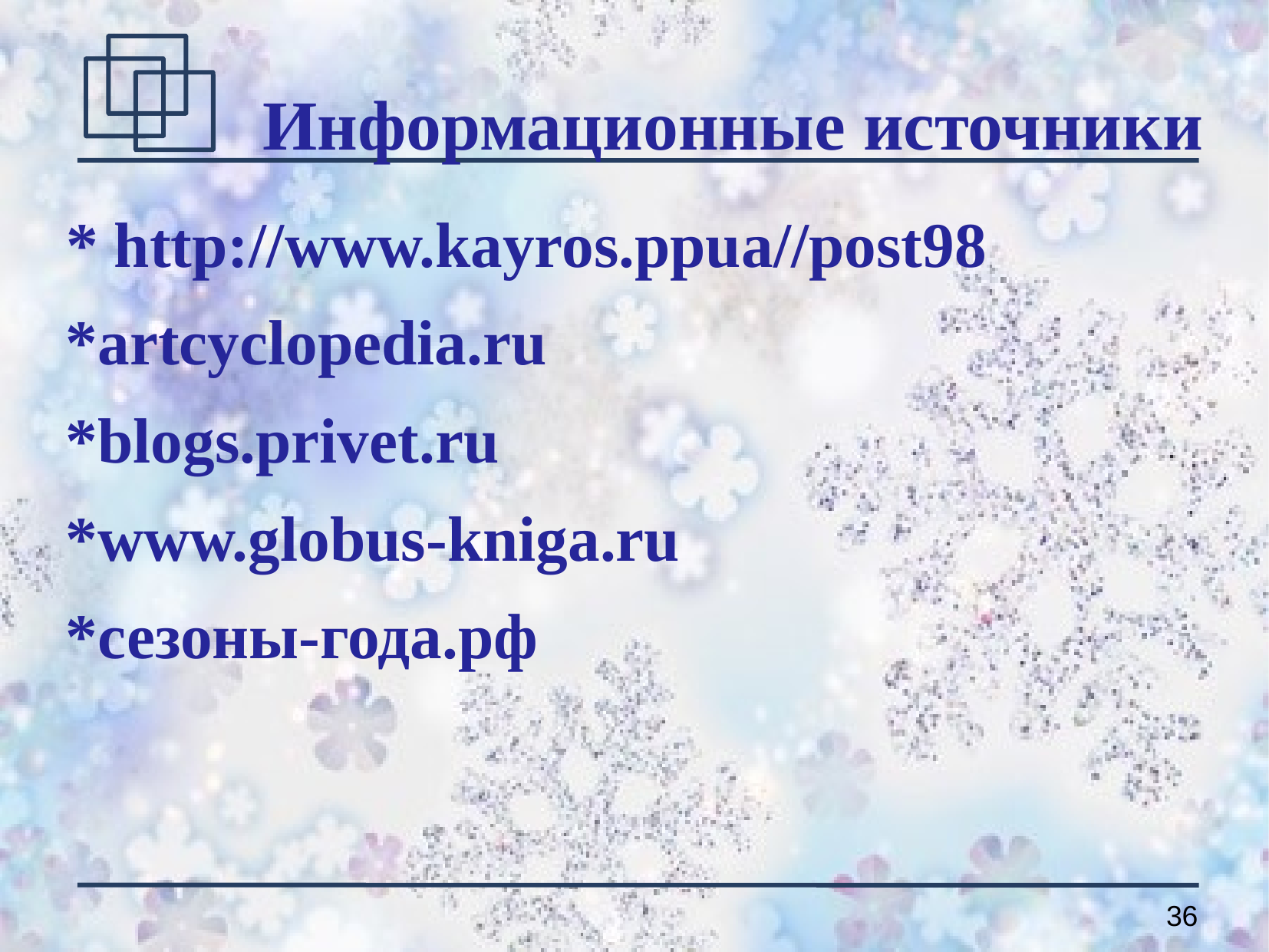

# Информационные источники
 * http://www.kayros.ppua//post98
 *artcyclopedia.ru
 *blogs.privet.ru
 *www.globus-kniga.ru
 *сезоны-года.рф